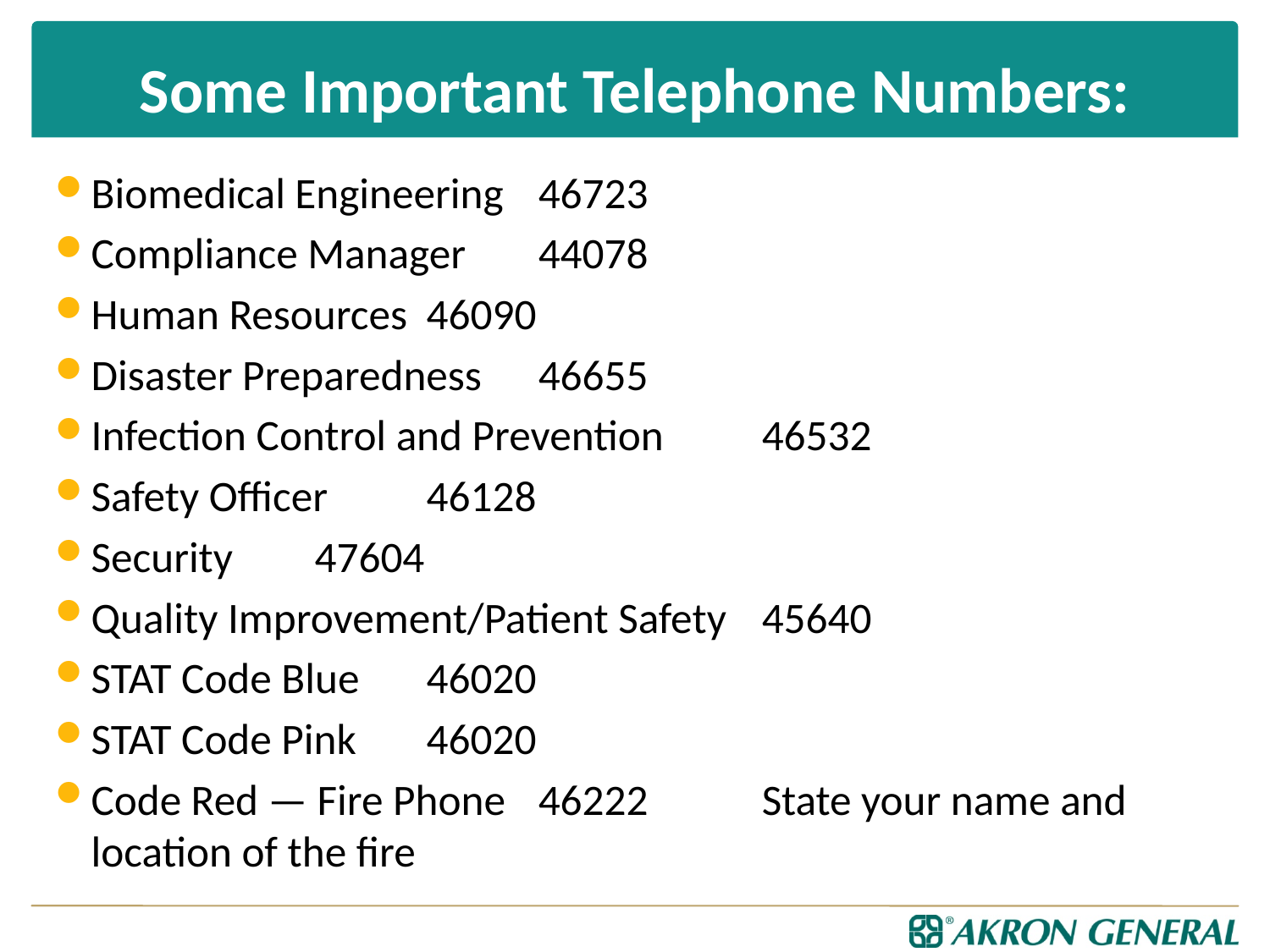

# Some Important Telephone Numbers:
Biomedical Engineering	46723
Compliance Manager	44078
Human Resources		46090
Disaster Preparedness	46655
Infection Control and Prevention	46532
Safety Officer	46128
Security	47604
Quality Improvement/Patient Safety 	45640
STAT Code Blue	46020
STAT Code Pink	46020
Code Red — Fire Phone	46222 		State your name and 						location of the fire